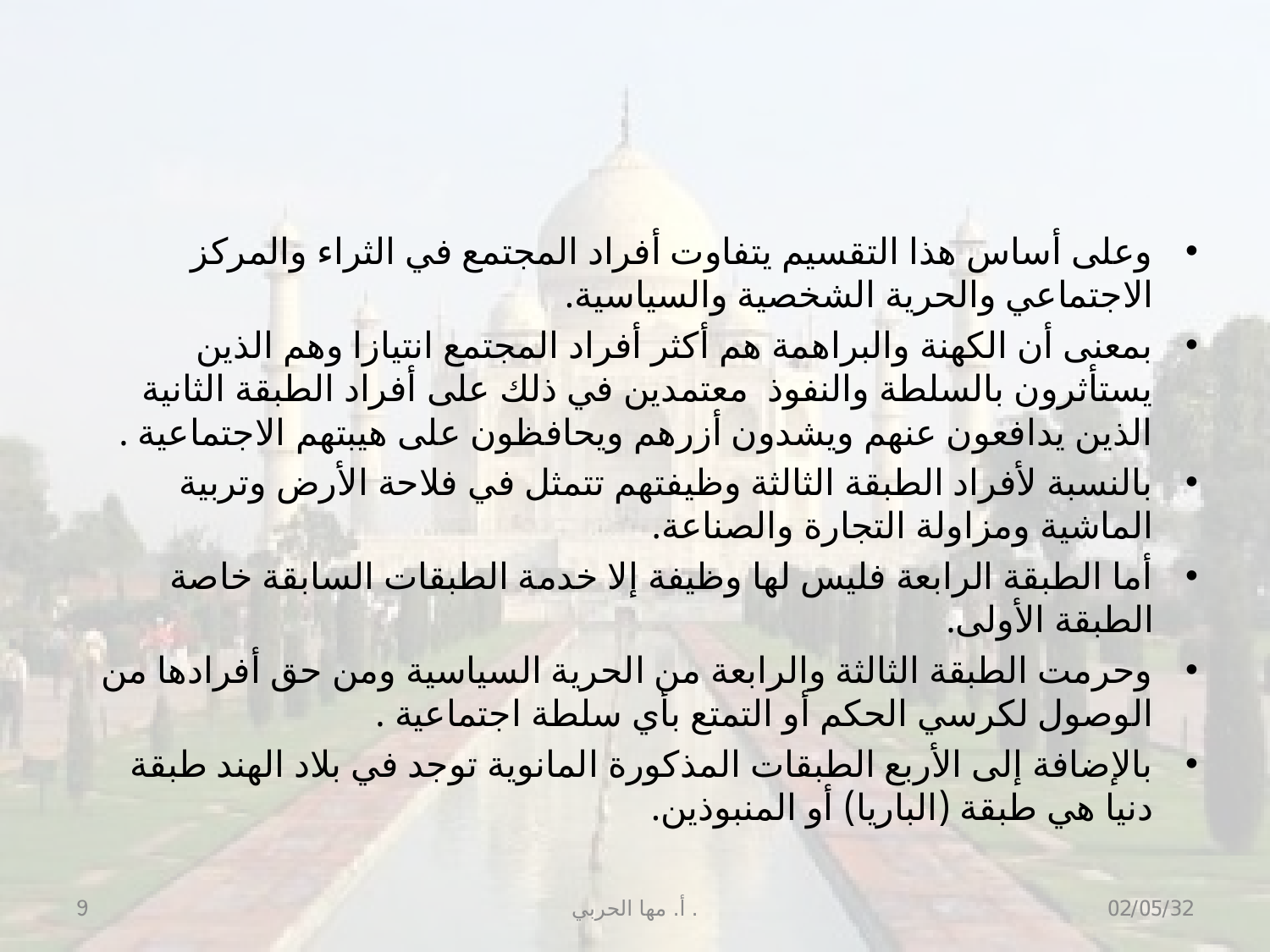

#
وعلى أساس هذا التقسيم يتفاوت أفراد المجتمع في الثراء والمركز الاجتماعي والحرية الشخصية والسياسية.
بمعنى أن الكهنة والبراهمة هم أكثر أفراد المجتمع انتيازا وهم الذين يستأثرون بالسلطة والنفوذ  معتمدين في ذلك على أفراد الطبقة الثانية الذين يدافعون عنهم ويشدون أزرهم ويحافظون على هيبتهم الاجتماعية .
بالنسبة لأفراد الطبقة الثالثة وظيفتهم تتمثل في فلاحة الأرض وتربية الماشية ومزاولة التجارة والصناعة.
أما الطبقة الرابعة فليس لها وظيفة إلا خدمة الطبقات السابقة خاصة الطبقة الأولى.
وحرمت الطبقة الثالثة والرابعة من الحرية السياسية ومن حق أفرادها من الوصول لكرسي الحكم أو التمتع بأي سلطة اجتماعية .
بالإضافة إلى الأربع الطبقات المذكورة المانوية توجد في بلاد الهند طبقة دنيا هي طبقة (الباريا) أو المنبوذين.
9
أ. مها الحربي .
02/05/32